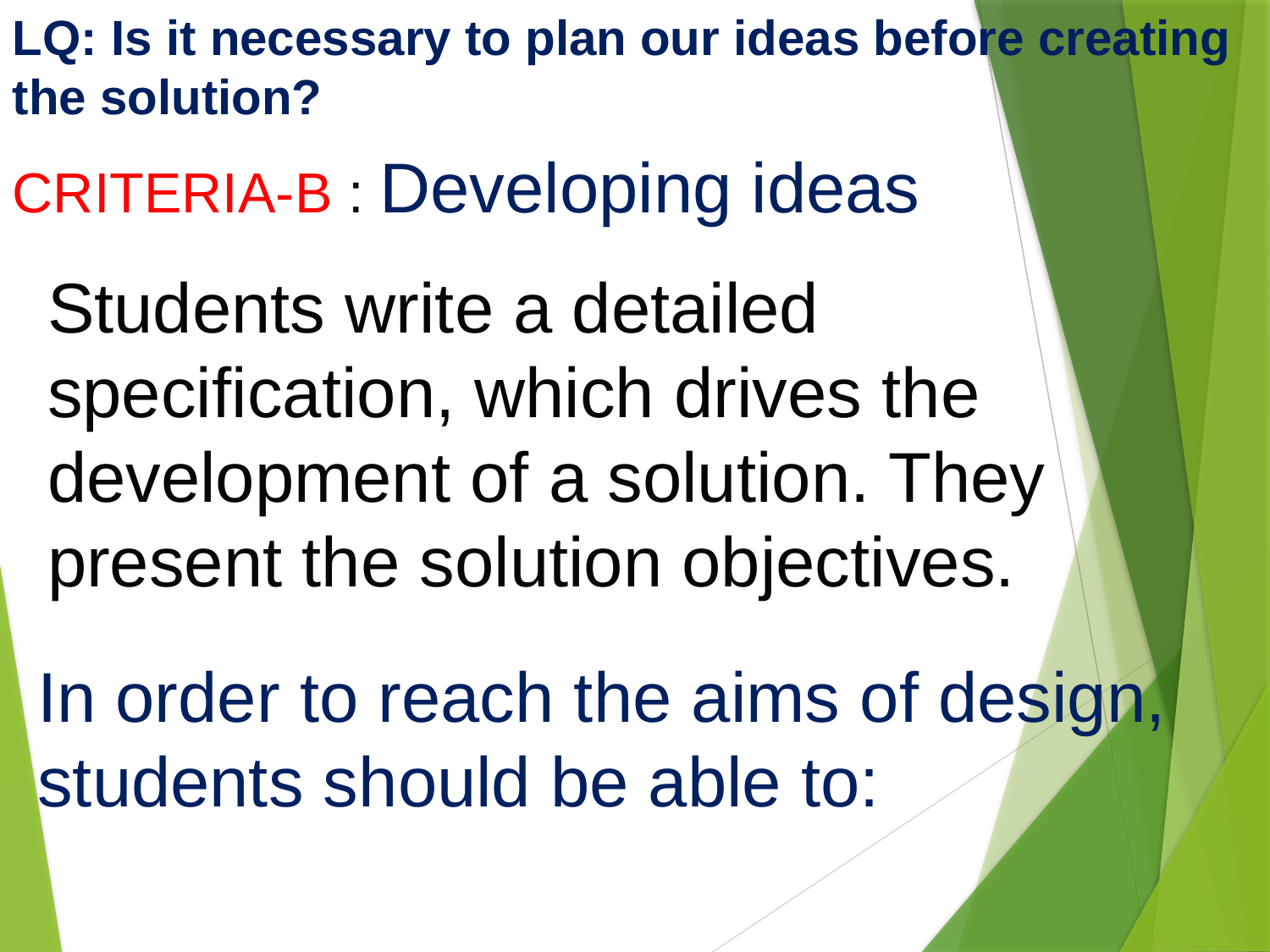

LQ: Is it necessary to plan our ideas before creating the solution?
CRITERIA-B : Developing ideas
Students write a detailed specification, which drives the development of a solution. They present the solution objectives.
In order to reach the aims of design, students should be able to: